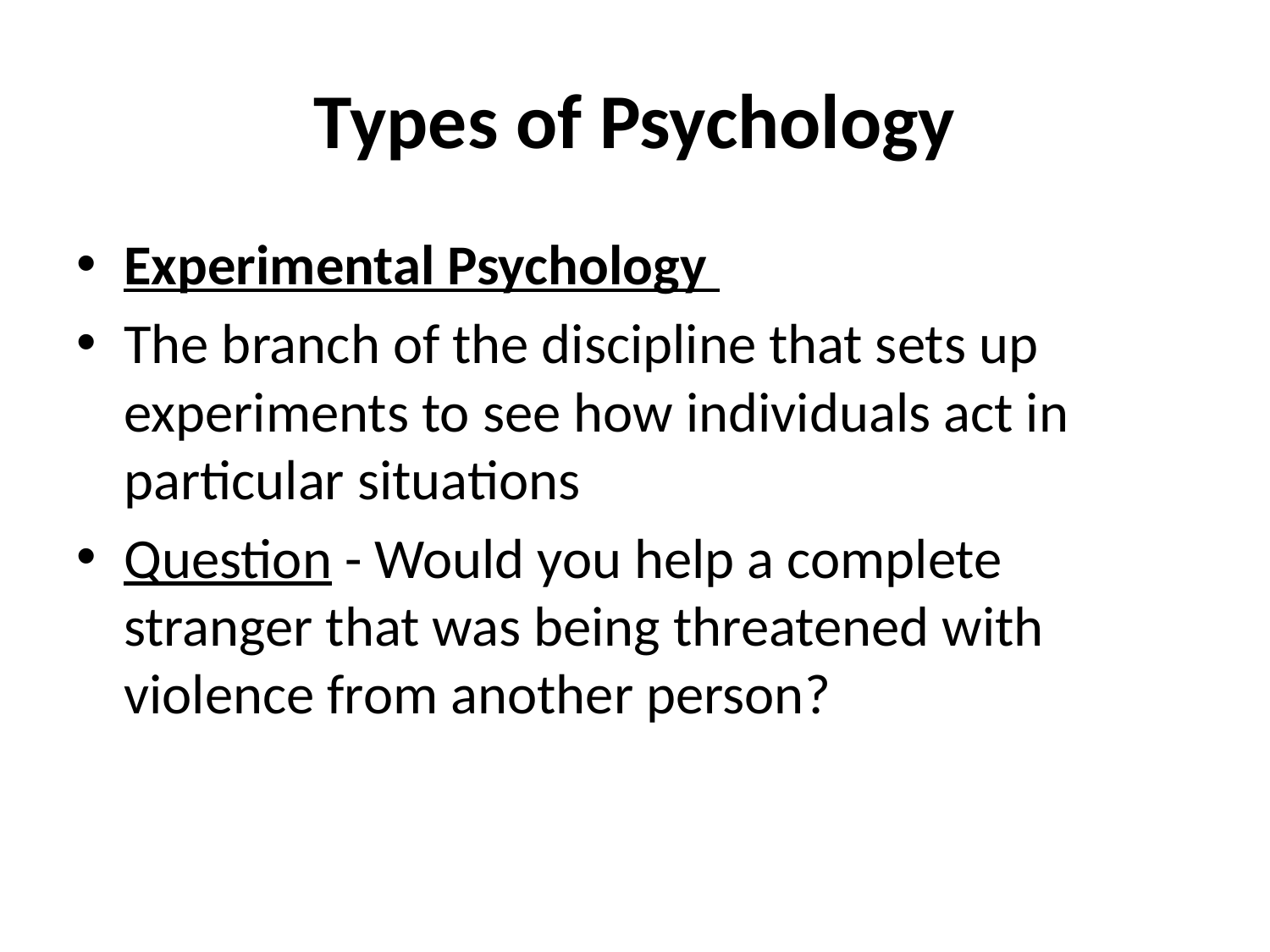

# Types of Psychology
Experimental Psychology
The branch of the discipline that sets up experiments to see how individuals act in particular situations
Question - Would you help a complete stranger that was being threatened with violence from another person?